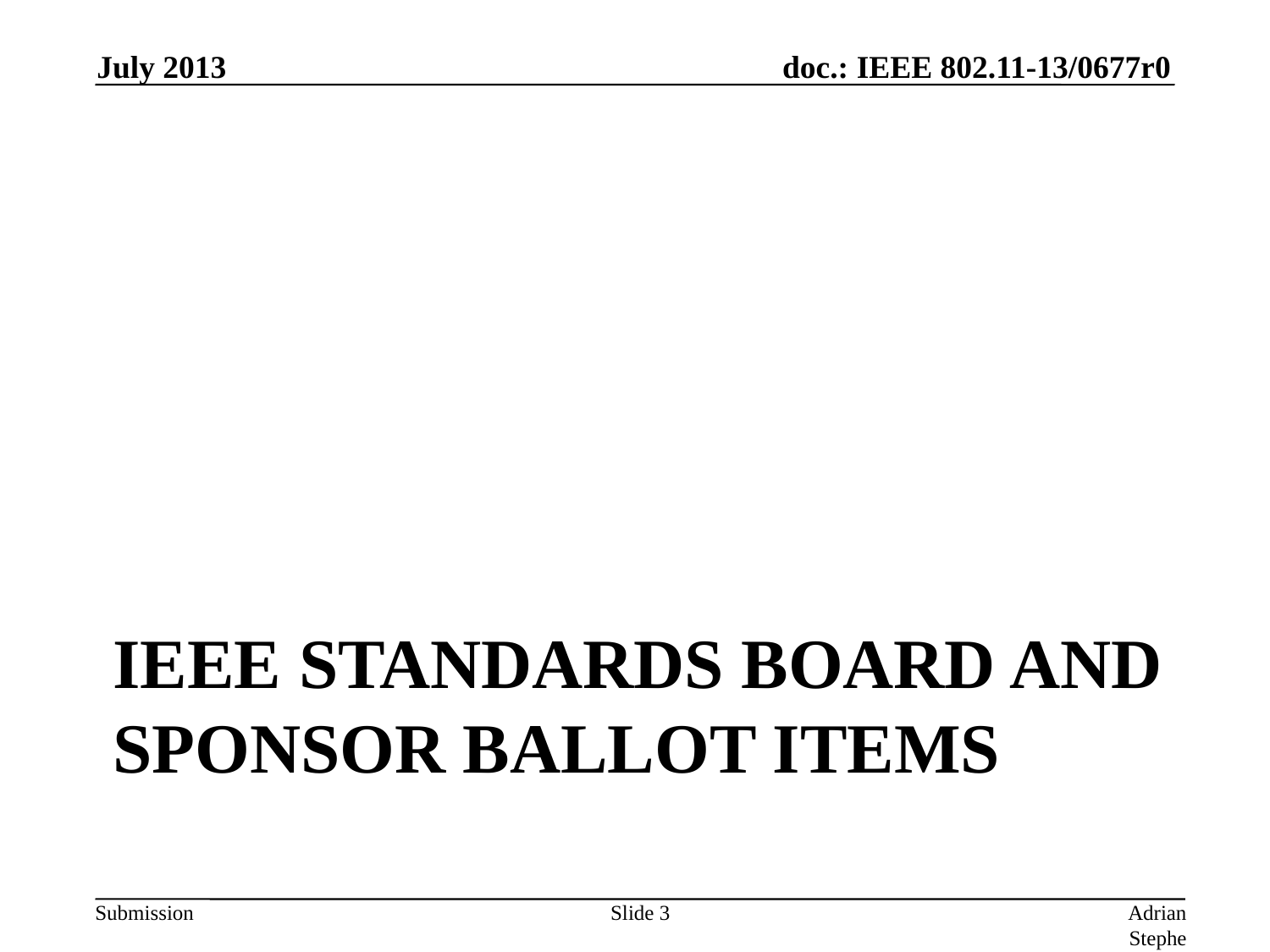

July 2013

# IEEE Standards Board and Sponsor Ballot Items
Slide 3
Adrian Stephens, Intel Corporation